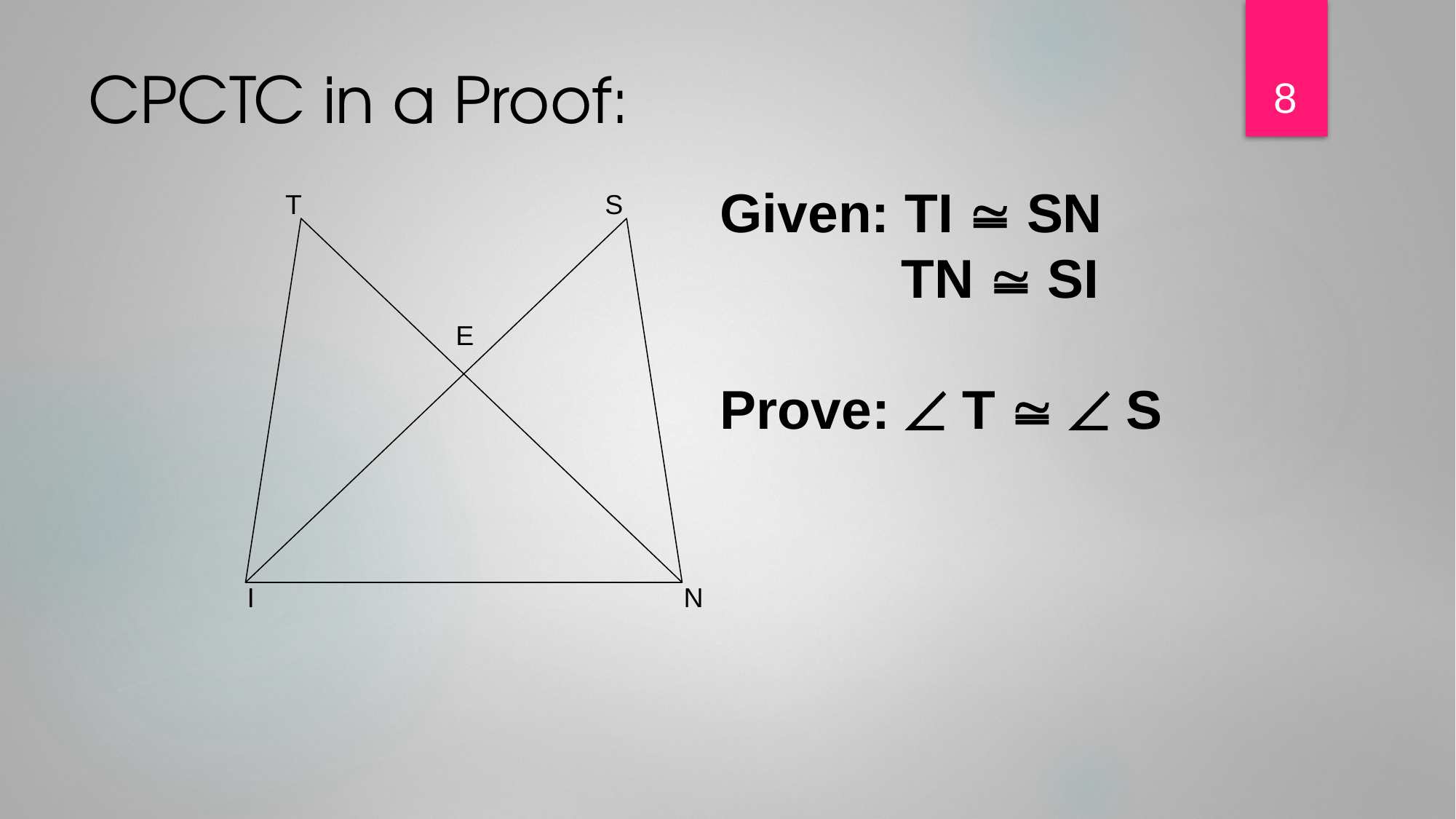

8
# CPCTC in a Proof:
Given: TI ≅ SN
            TN ≅ SI

Prove: ∠ T ≅ ∠ S
     T			    S

	             E

I				N